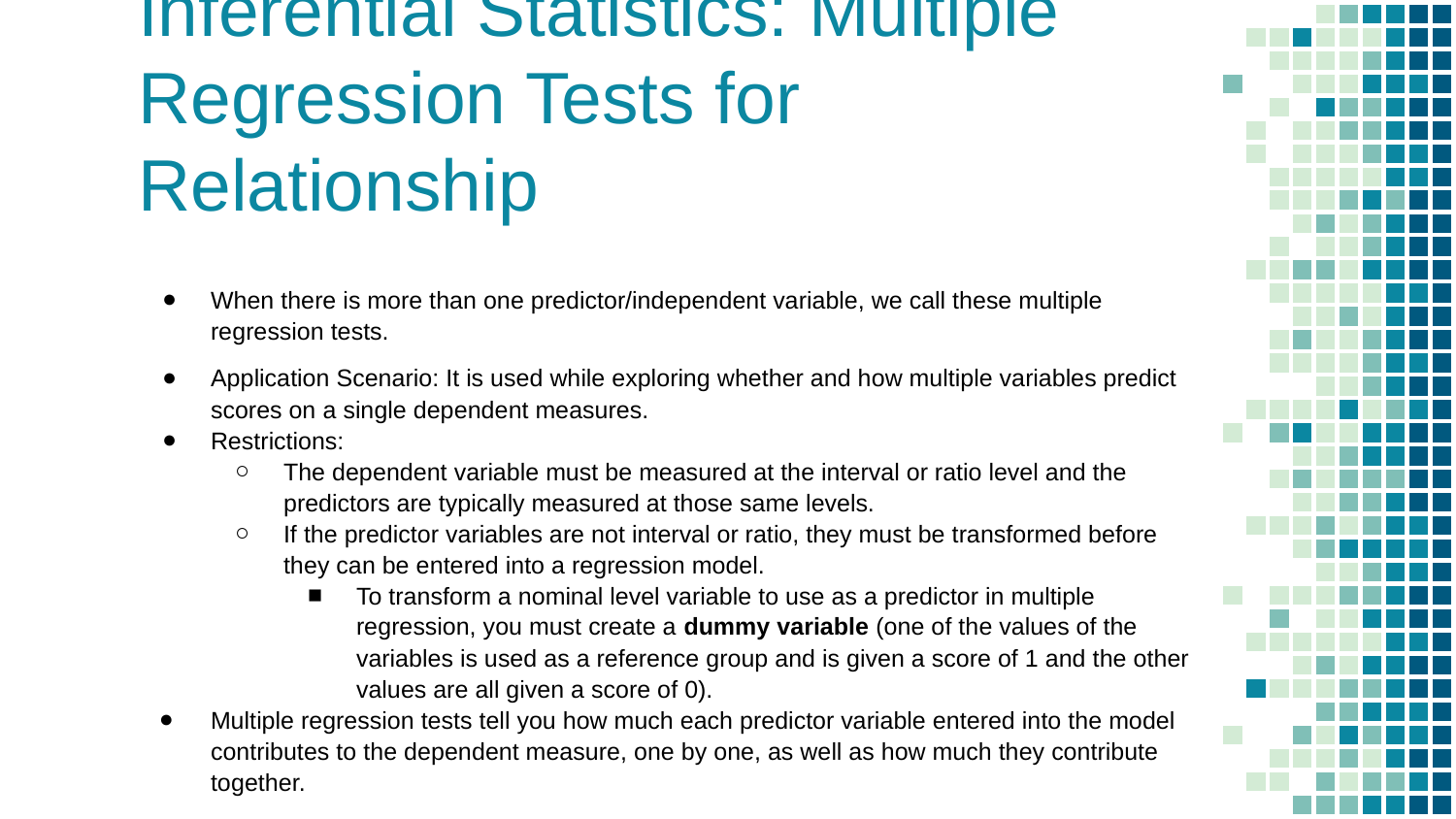

# Inferential Statistics: Multiple Regression Tests for Relationship

When there is more than one predictor/independent variable, we call these multiple regression tests.
Application Scenario: It is used while exploring whether and how multiple variables predict scores on a single dependent measures.
Restrictions:
The dependent variable must be measured at the interval or ratio level and the predictors are typically measured at those same levels.
If the predictor variables are not interval or ratio, they must be transformed before they can be entered into a regression model.
To transform a nominal level variable to use as a predictor in multiple regression, you must create a dummy variable (one of the values of the variables is used as a reference group and is given a score of 1 and the other values are all given a score of 0).
Multiple regression tests tell you how much each predictor variable entered into the model contributes to the dependent measure, one by one, as well as how much they contribute together.